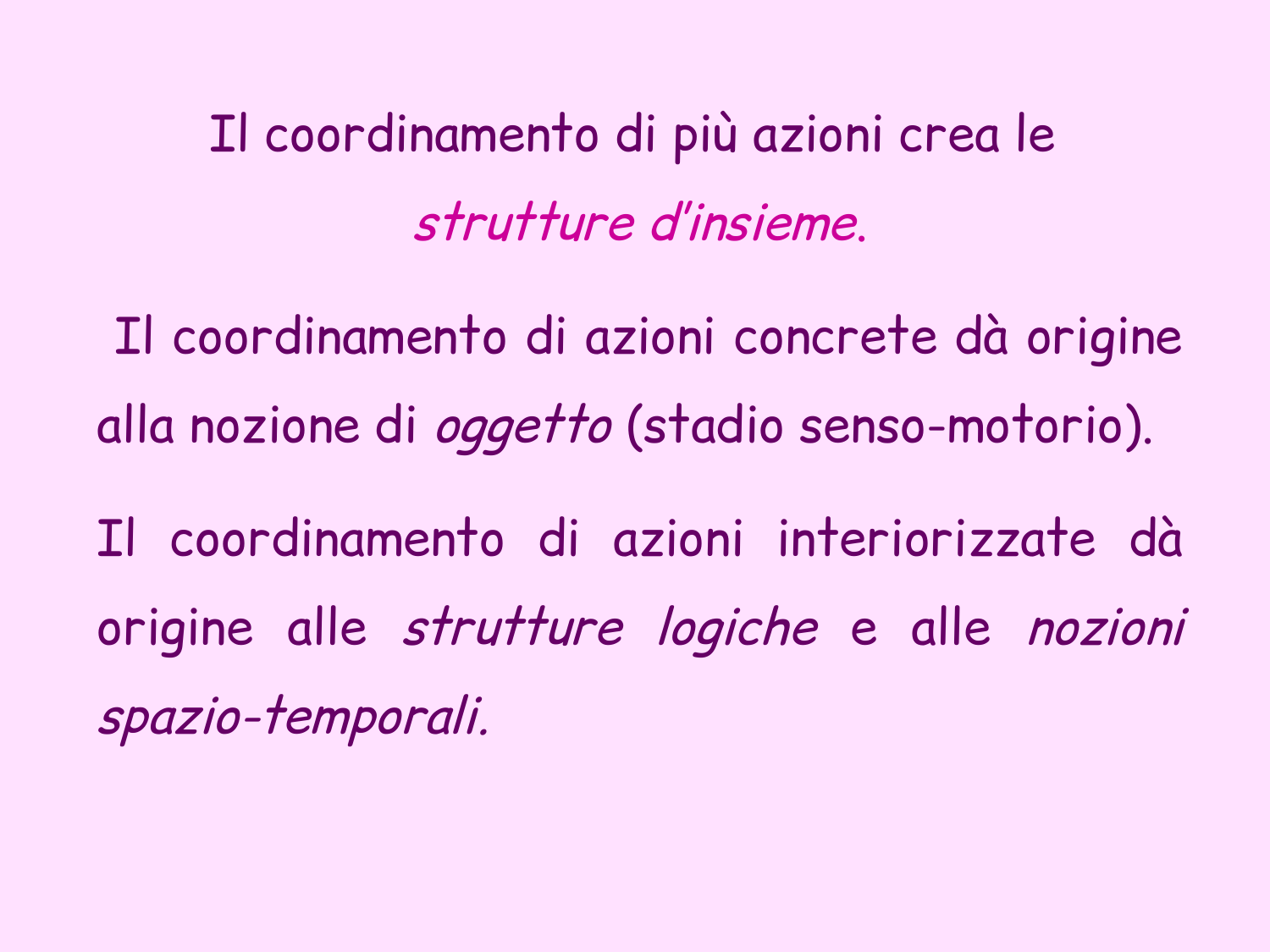

Il coordinamento di più azioni crea le  strutture d’insieme.
 Il coordinamento di azioni concrete dà origine alla nozione di oggetto (stadio senso-motorio).
Il coordinamento di azioni interiorizzate dà origine alle strutture logiche e alle nozioni spazio-temporali.